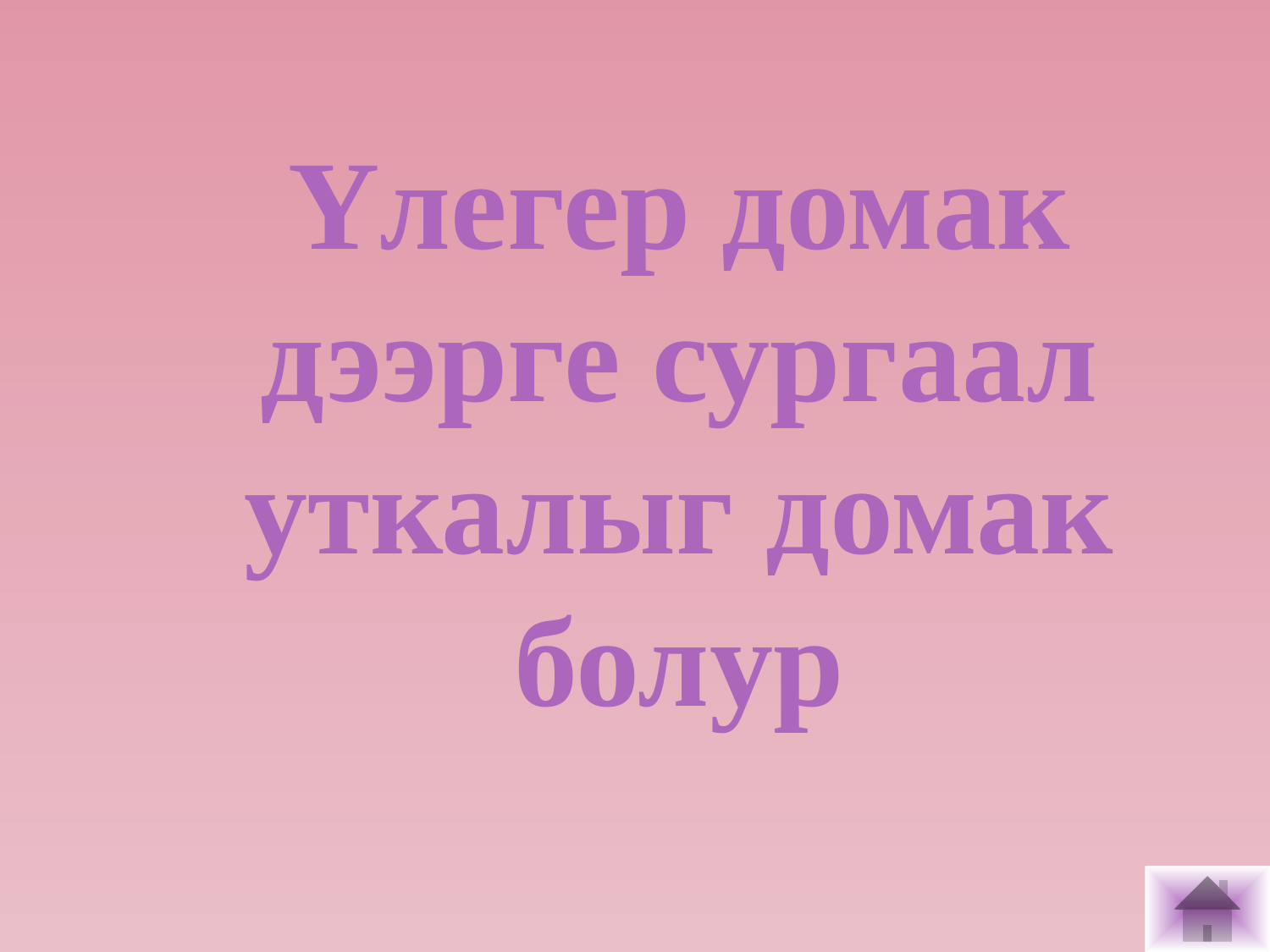

Үлегер домак дээрге сургаал уткалыг домак болур